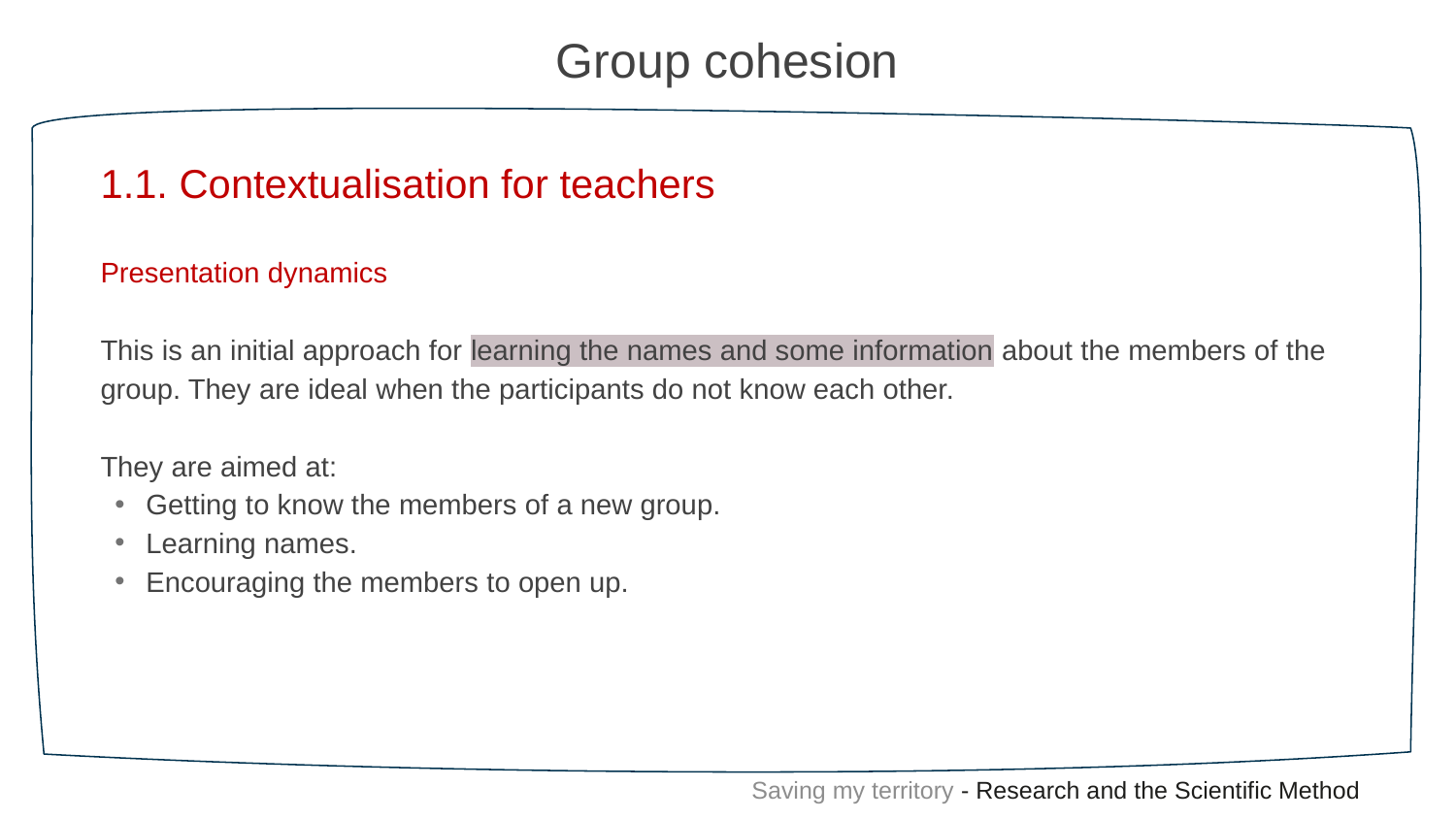

Group cohesion

1.1. Contextualisation for teachers
Presentation dynamics

This is an initial approach for learning the names and some information about the members of the group. They are ideal when the participants do not know each other.

They are aimed at:
Getting to know the members of a new group.
Learning names.
Encouraging the members to open up.

Saving my territory - Research and the Scientific Method